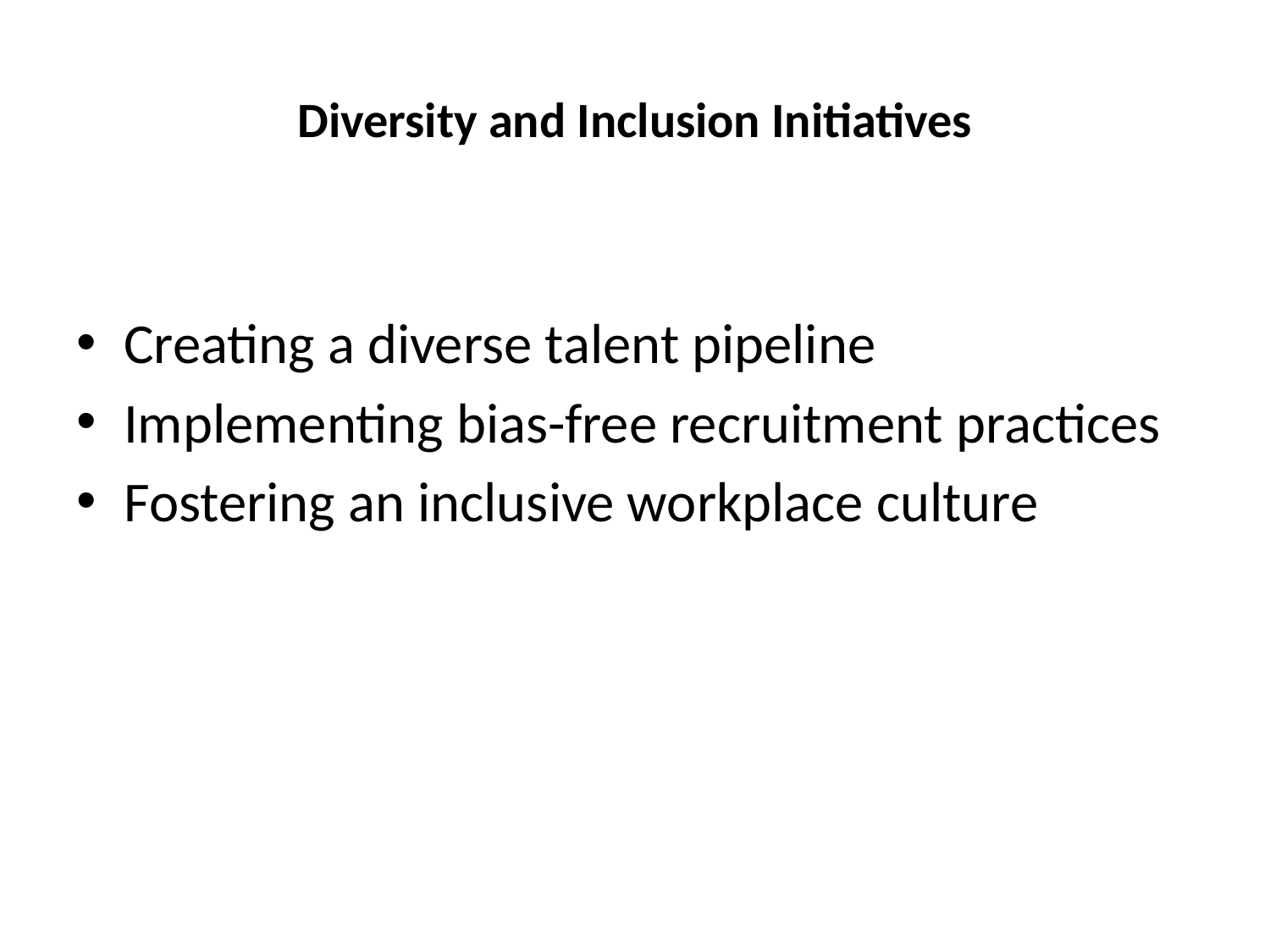

# Diversity and Inclusion Initiatives

Creating a diverse talent pipeline
Implementing bias-free recruitment practices
Fostering an inclusive workplace culture